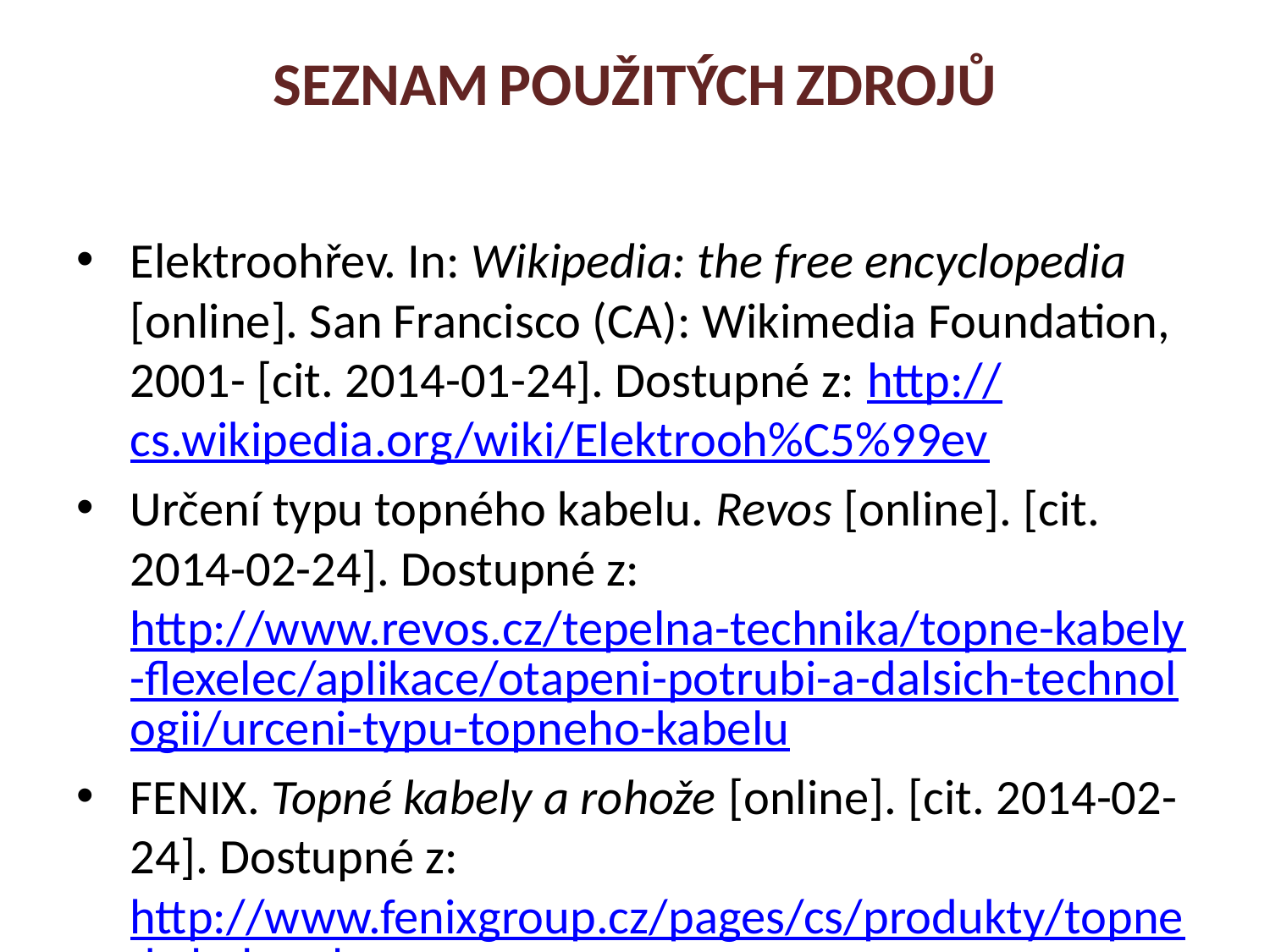

# SEZNAM POUŽITÝCH ZDROJŮ
Elektroohřev. In: Wikipedia: the free encyclopedia [online]. San Francisco (CA): Wikimedia Foundation, 2001- [cit. 2014-01-24]. Dostupné z: http://cs.wikipedia.org/wiki/Elektrooh%C5%99ev
Určení typu topného kabelu. Revos [online]. [cit. 2014-02-24]. Dostupné z: http://www.revos.cz/tepelna-technika/topne-kabely-flexelec/aplikace/otapeni-potrubi-a-dalsich-technologii/urceni-typu-topneho-kabelu
FENIX. Topné kabely a rohože [online]. [cit. 2014-02-24]. Dostupné z: http://www.fenixgroup.cz/pages/cs/produkty/topne-kabely-rohoze